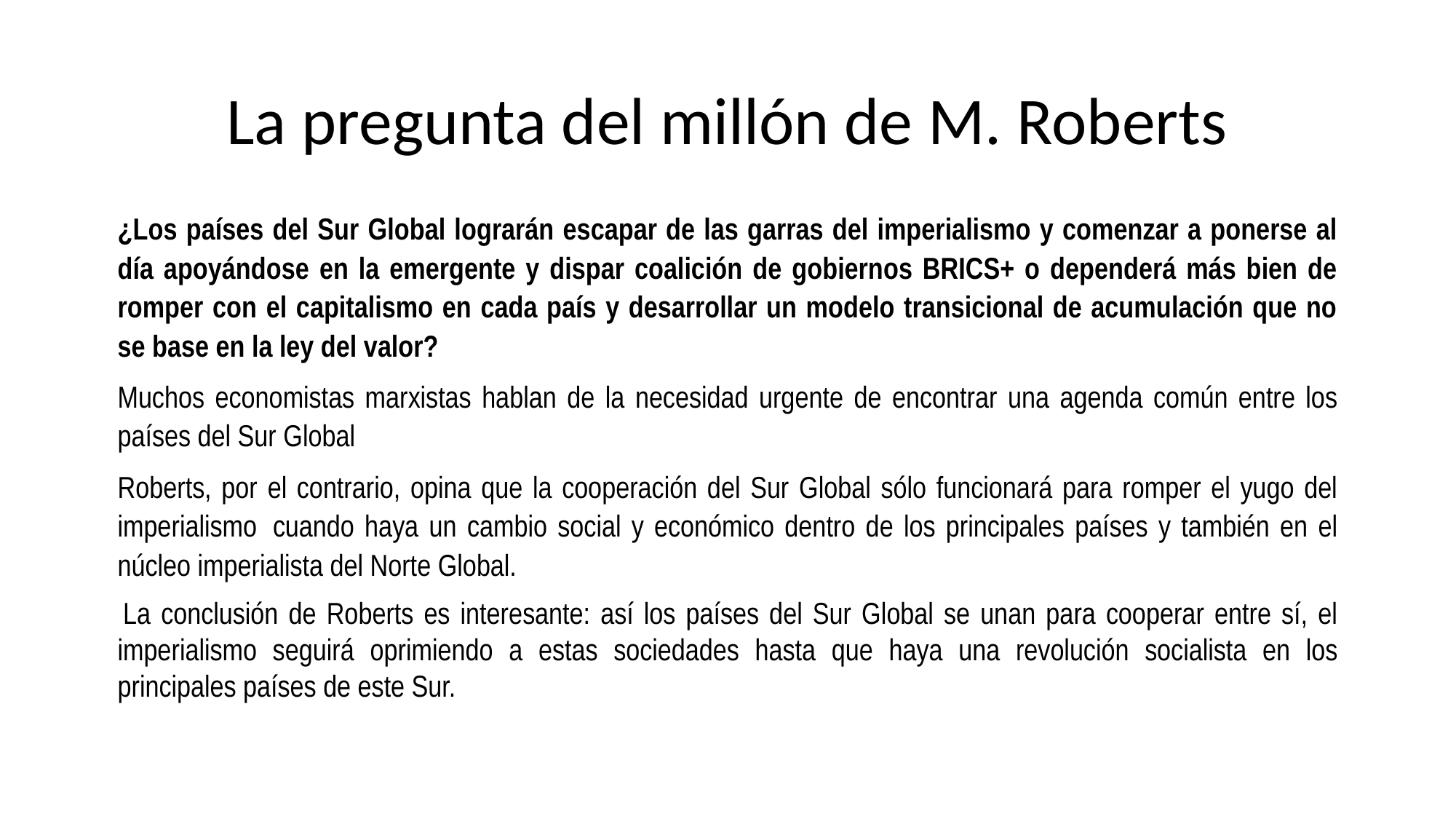

# La pregunta del millón de M. Roberts
¿Los países del Sur Global lograrán escapar de las garras del imperialismo y comenzar a ponerse al día apoyándose en la emergente y dispar coalición de gobiernos BRICS+ o dependerá más bien de romper con el capitalismo en cada país y desarrollar un modelo transicional de acumulación que no se base en la ley del valor?
Muchos economistas marxistas hablan de la necesidad urgente de encontrar una agenda común entre los países del Sur Global
Roberts, por el contrario, opina que la cooperación del Sur Global sólo funcionará para romper el yugo del imperialismo  cuando haya un cambio social y económico dentro de los principales países y también en el núcleo imperialista del Norte Global.
 La conclusión de Roberts es interesante: así los países del Sur Global se unan para cooperar entre sí, el imperialismo seguirá oprimiendo a estas sociedades hasta que haya una revolución socialista en los principales países de este Sur.